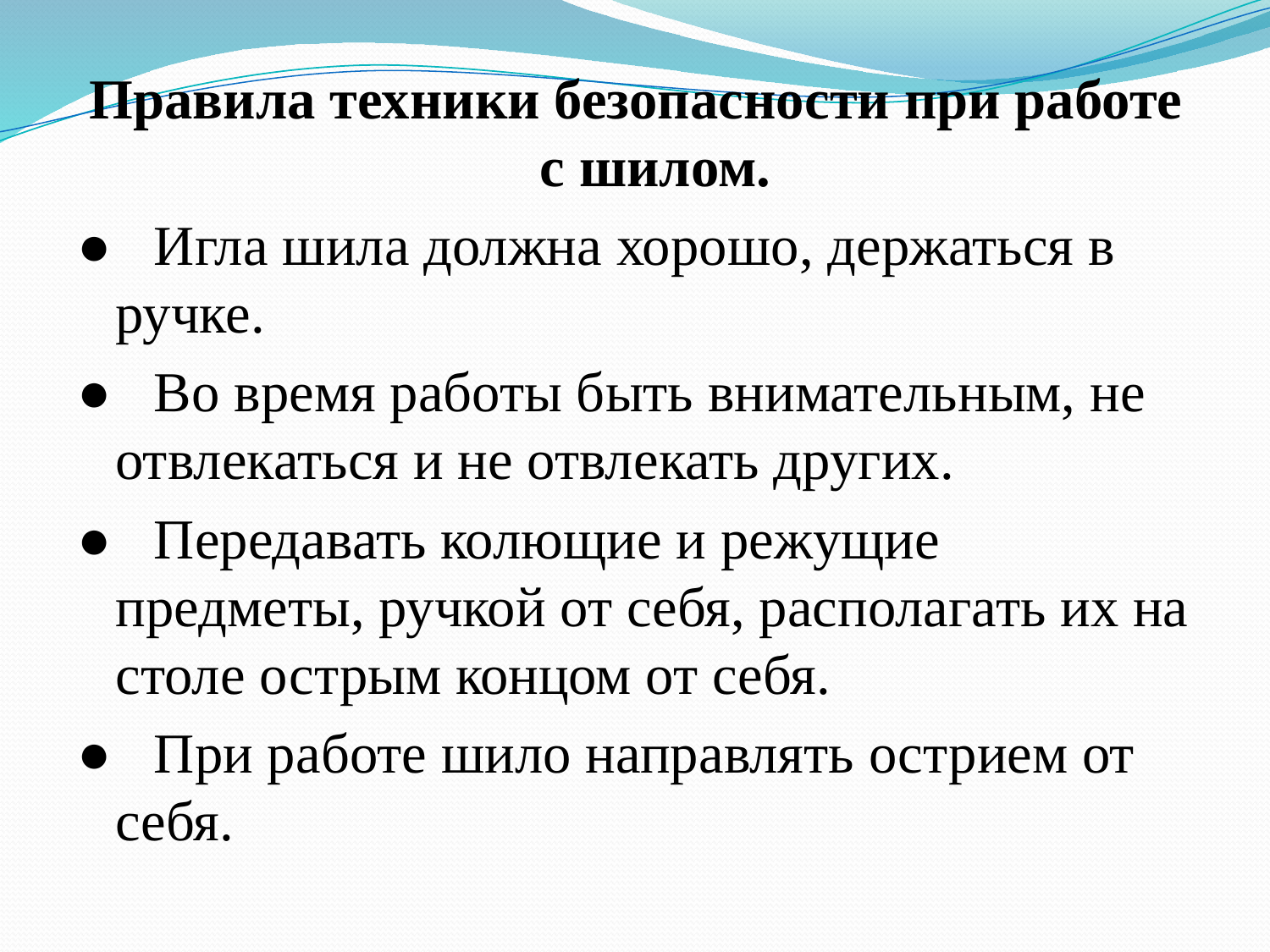

Правила техники безопасности при работе с шилом.
●   Игла шила должна хорошо, держаться в ручке.
●   Во время работы быть внимательным, не отвлекаться и не отвлекать других.
●   Передавать колющие и режущие предметы, ручкой от себя, располагать их на столе острым концом от себя.
●   При работе шило направлять острием от себя.